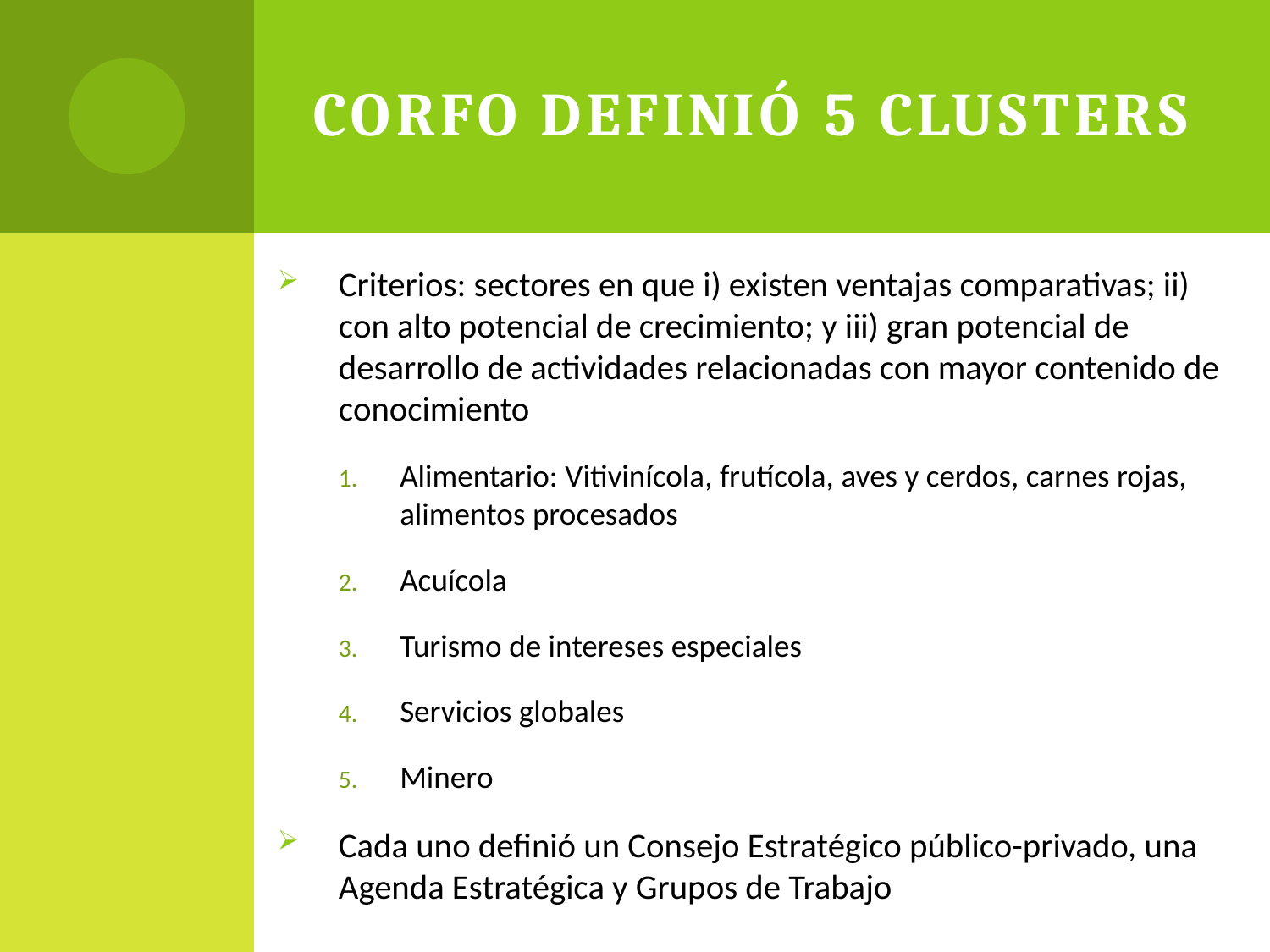

# CORFO definió 5 clusters
Criterios: sectores en que i) existen ventajas comparativas; ii) con alto potencial de crecimiento; y iii) gran potencial de desarrollo de actividades relacionadas con mayor contenido de conocimiento
Alimentario: Vitivinícola, frutícola, aves y cerdos, carnes rojas, alimentos procesados
Acuícola
Turismo de intereses especiales
Servicios globales
Minero
Cada uno definió un Consejo Estratégico público-privado, una Agenda Estratégica y Grupos de Trabajo